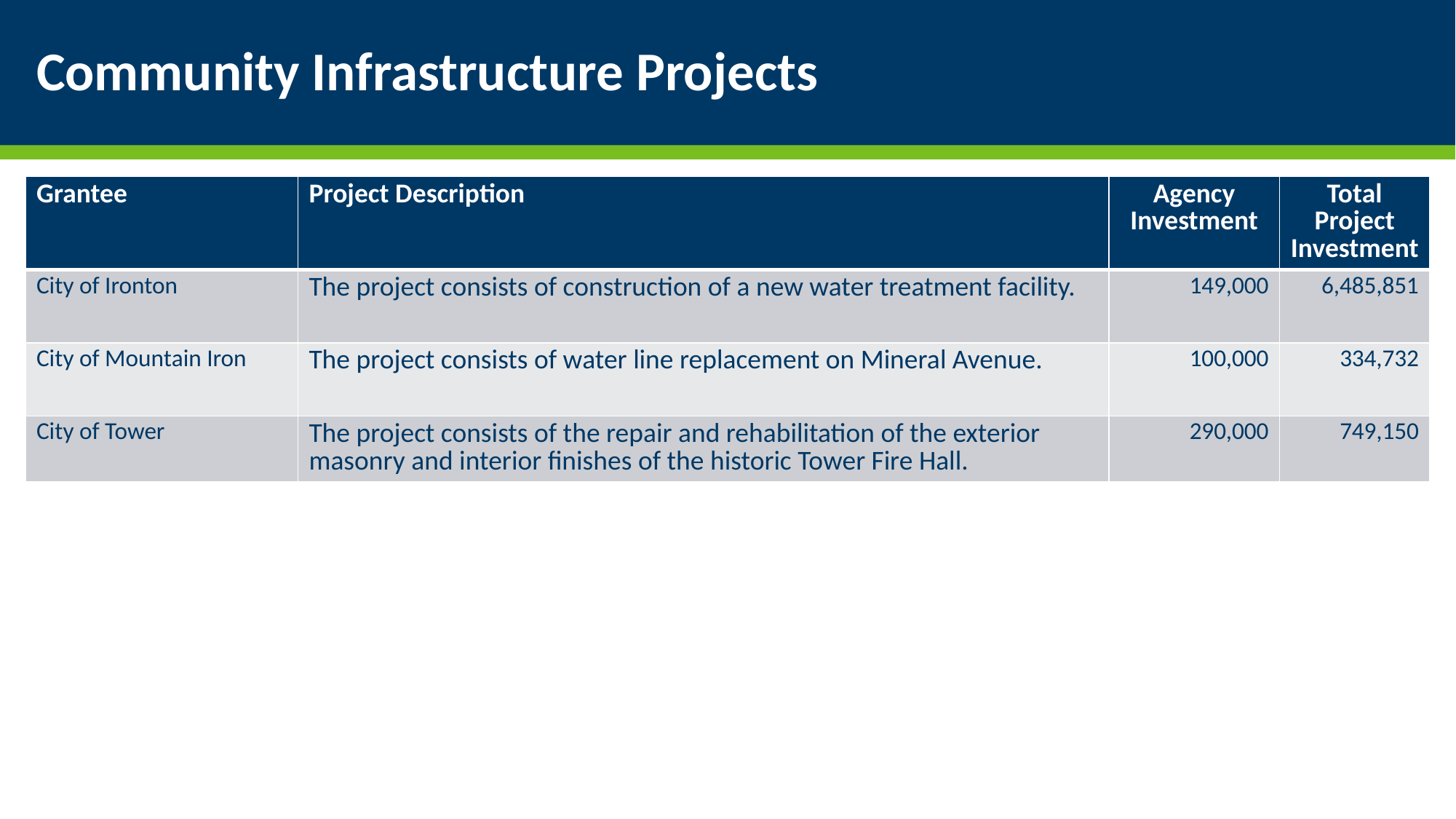

# Community Infrastructure Projects
| Grantee | Project Description | Agency Investment | Total Project Investment |
| --- | --- | --- | --- |
| City of Ironton | The project consists of construction of a new water treatment facility. | 149,000 | 6,485,851 |
| City of Mountain Iron | The project consists of water line replacement on Mineral Avenue. | 100,000 | 334,732 |
| City of Tower | The project consists of the repair and rehabilitation of the exterior masonry and interior finishes of the historic Tower Fire Hall. | 290,000 | 749,150 |